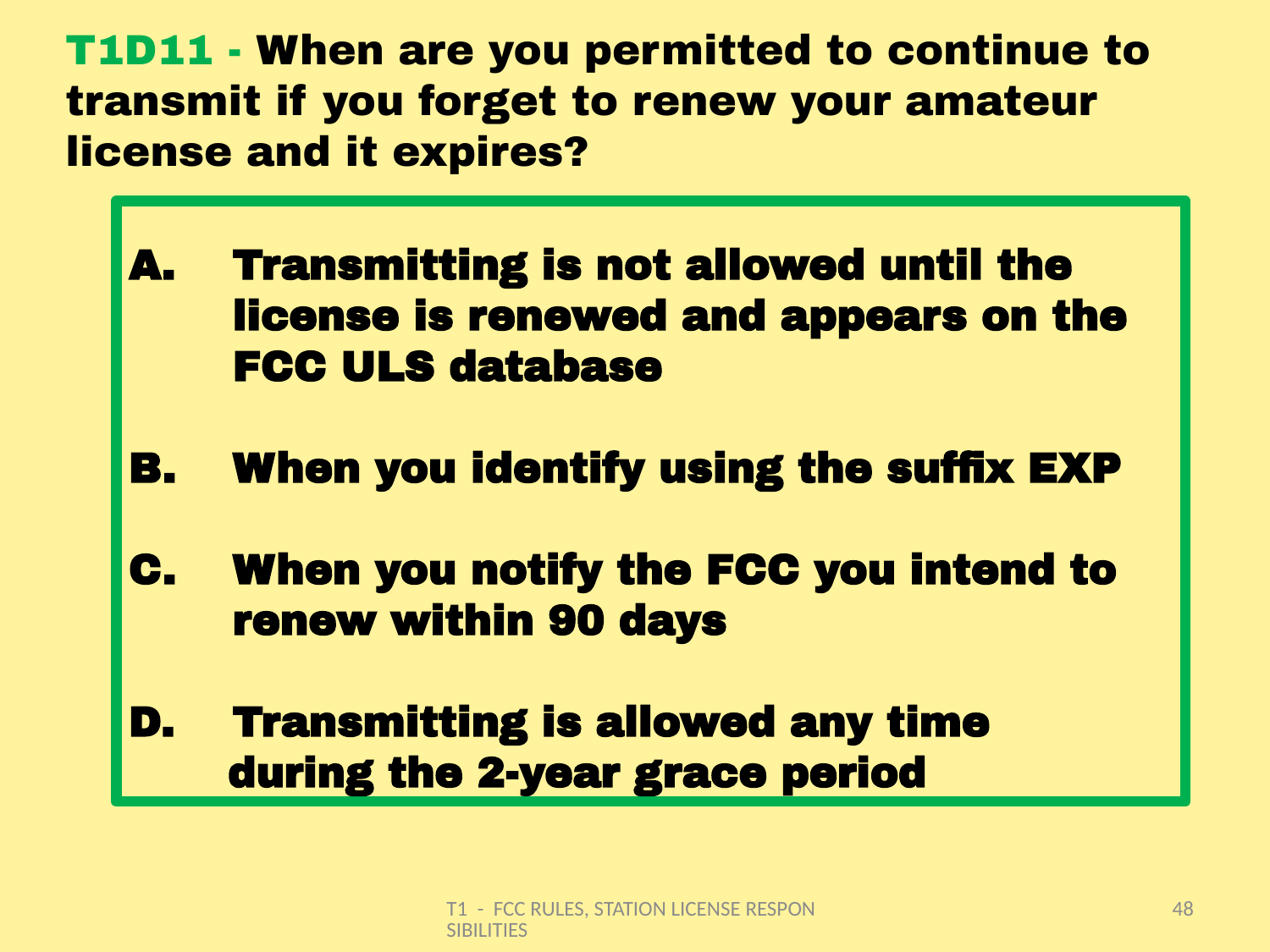

# T1D11 - When are you permitted to continue to transmit if you forget to renew your amateur license and it expires?

Transmitting is not allowed until the license is renewed and appears on the FCC ULS database

When you identify using the suffix EXP

When you notify the FCC you intend to renew within 90 days

Transmitting is allowed any time
       during the 2-year grace period
T1  -  FCC RULES, STATION LICENSE RESPONSIBILITIES
48